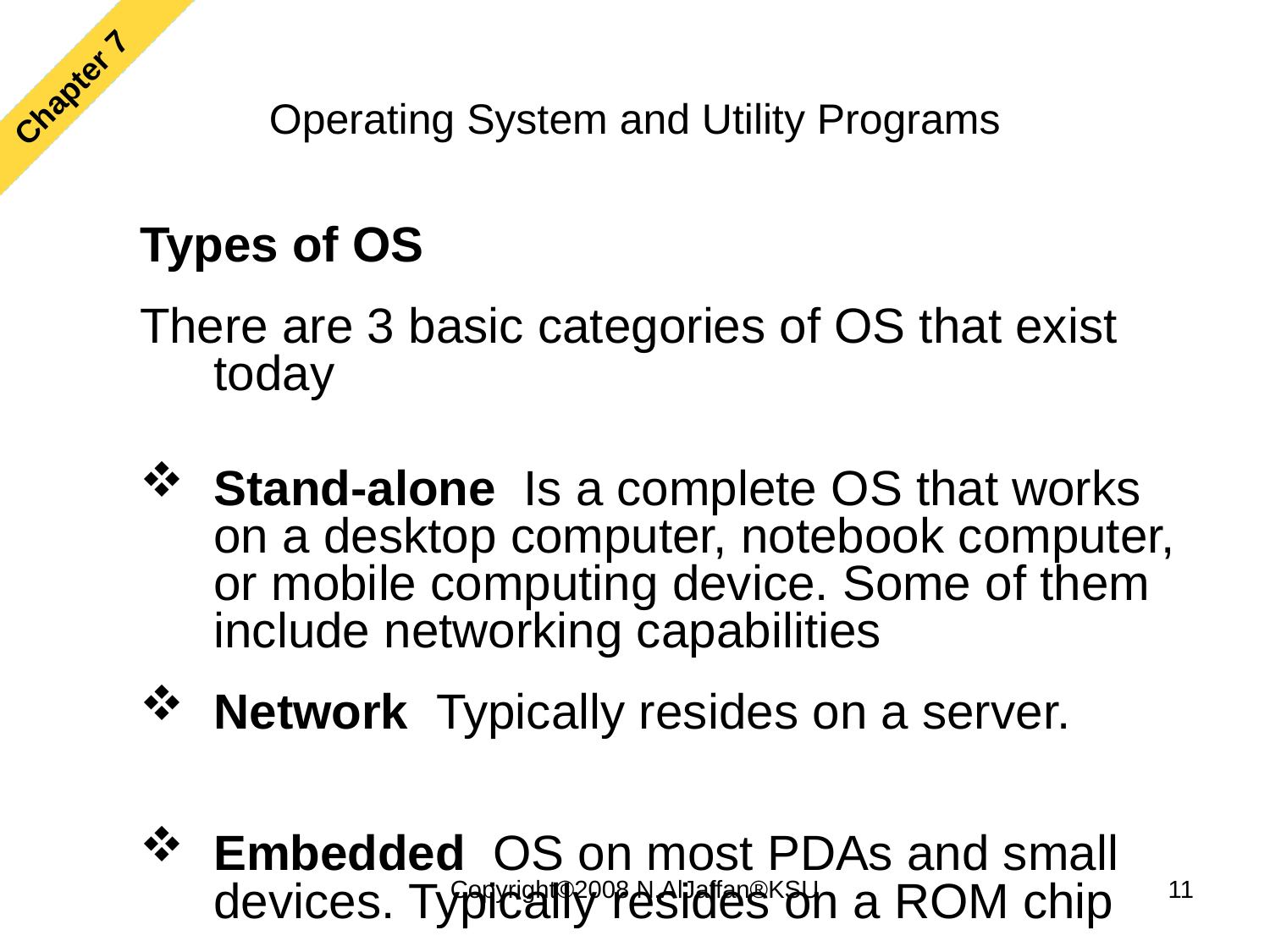

# Operating System and Utility Programs
Chapter 7
Types of OS

There are 3 basic categories of OS that exist today

Stand-alone  Is a complete OS that works on a desktop computer, notebook computer, or mobile computing device. Some of them include networking capabilities

Network  Typically resides on a server.

Embedded  OS on most PDAs and small devices. Typically resides on a ROM chip
Copyright©2008 N.AlJaffan®KSU
11